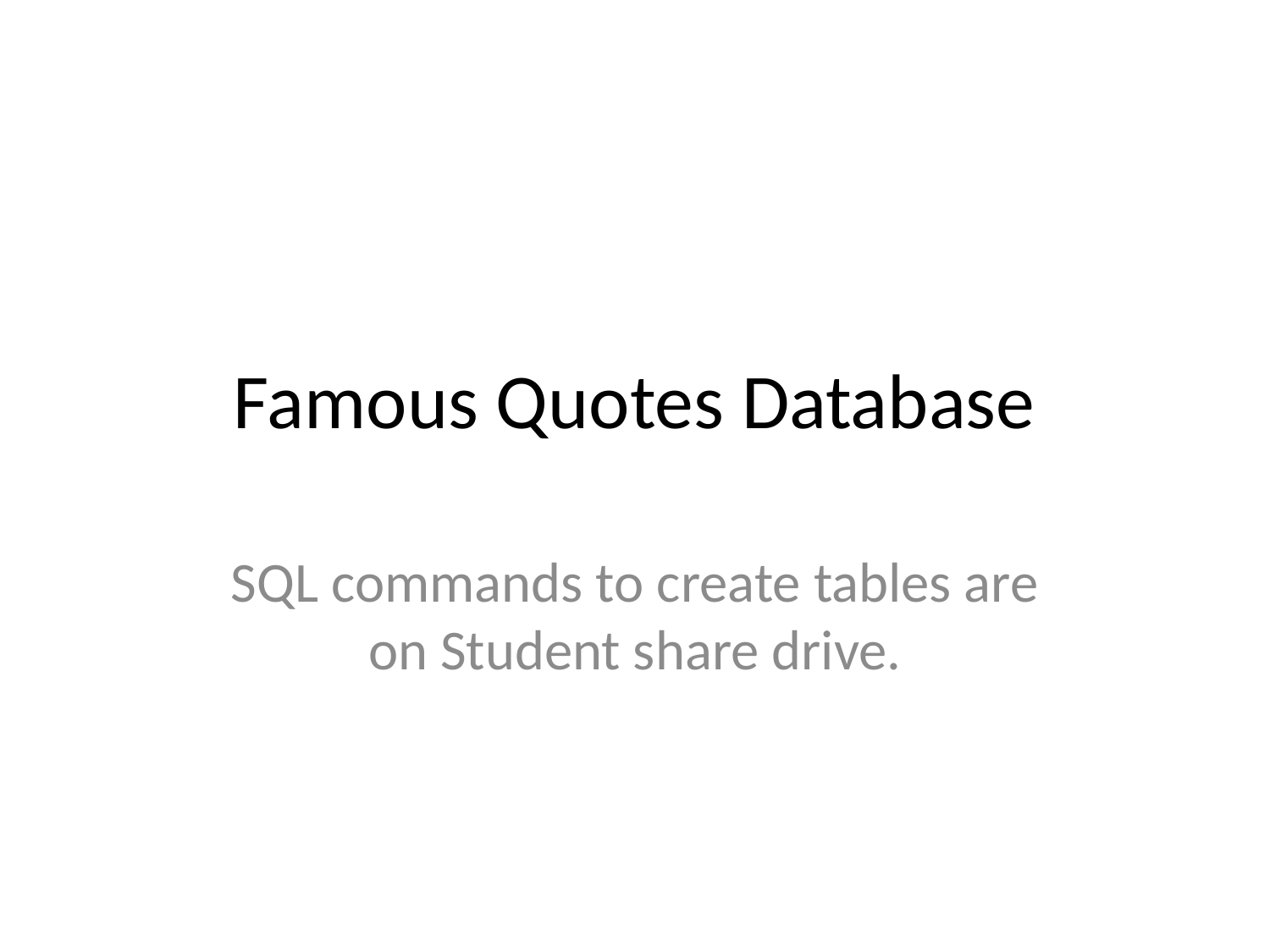

# Famous Quotes Database
SQL commands to create tables are on Student share drive.